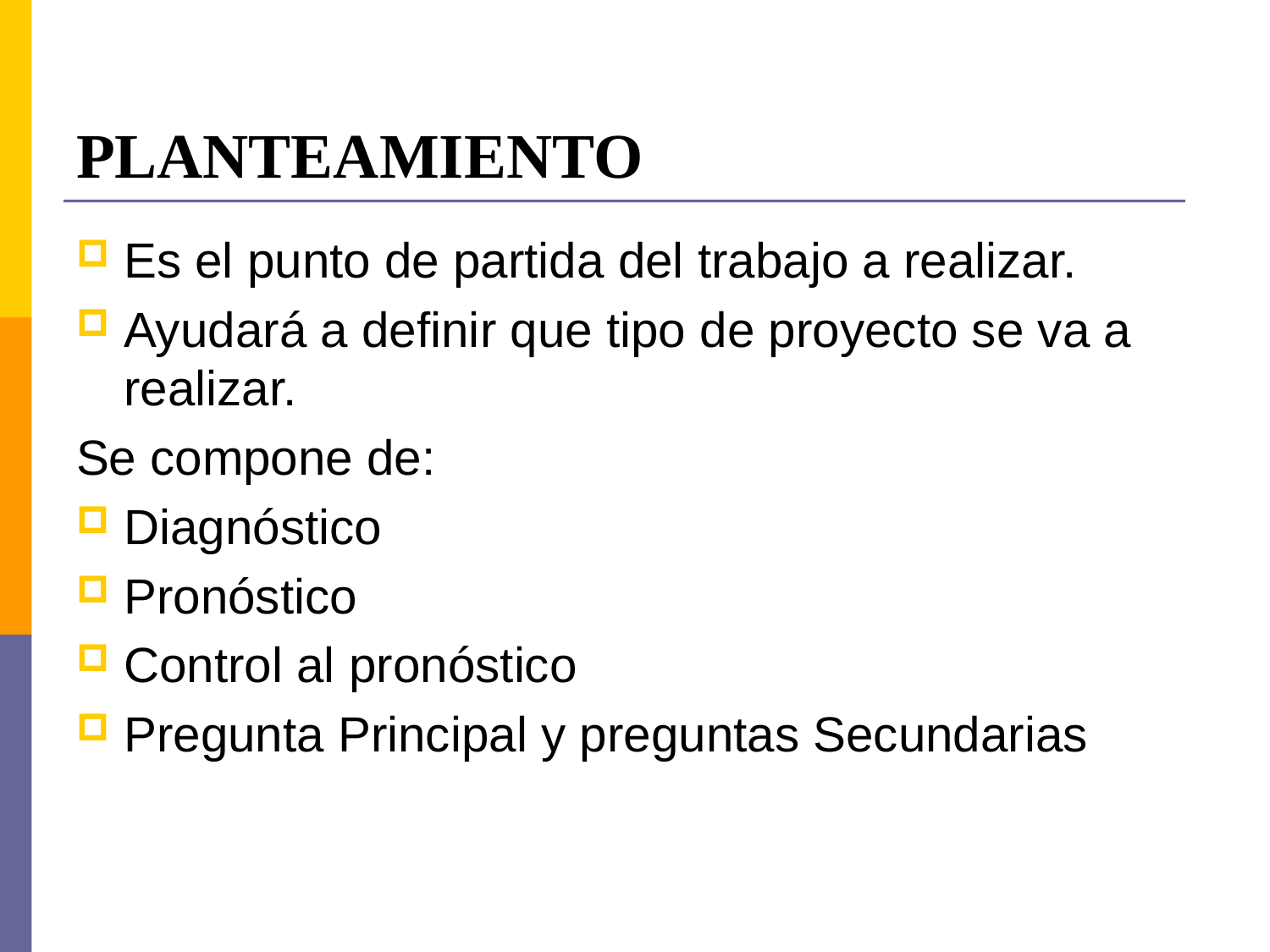

# PLANTEAMIENTO
Es el punto de partida del trabajo a realizar.
Ayudará a definir que tipo de proyecto se va a realizar.
Se compone de:
Diagnóstico
Pronóstico
Control al pronóstico
Pregunta Principal y preguntas Secundarias